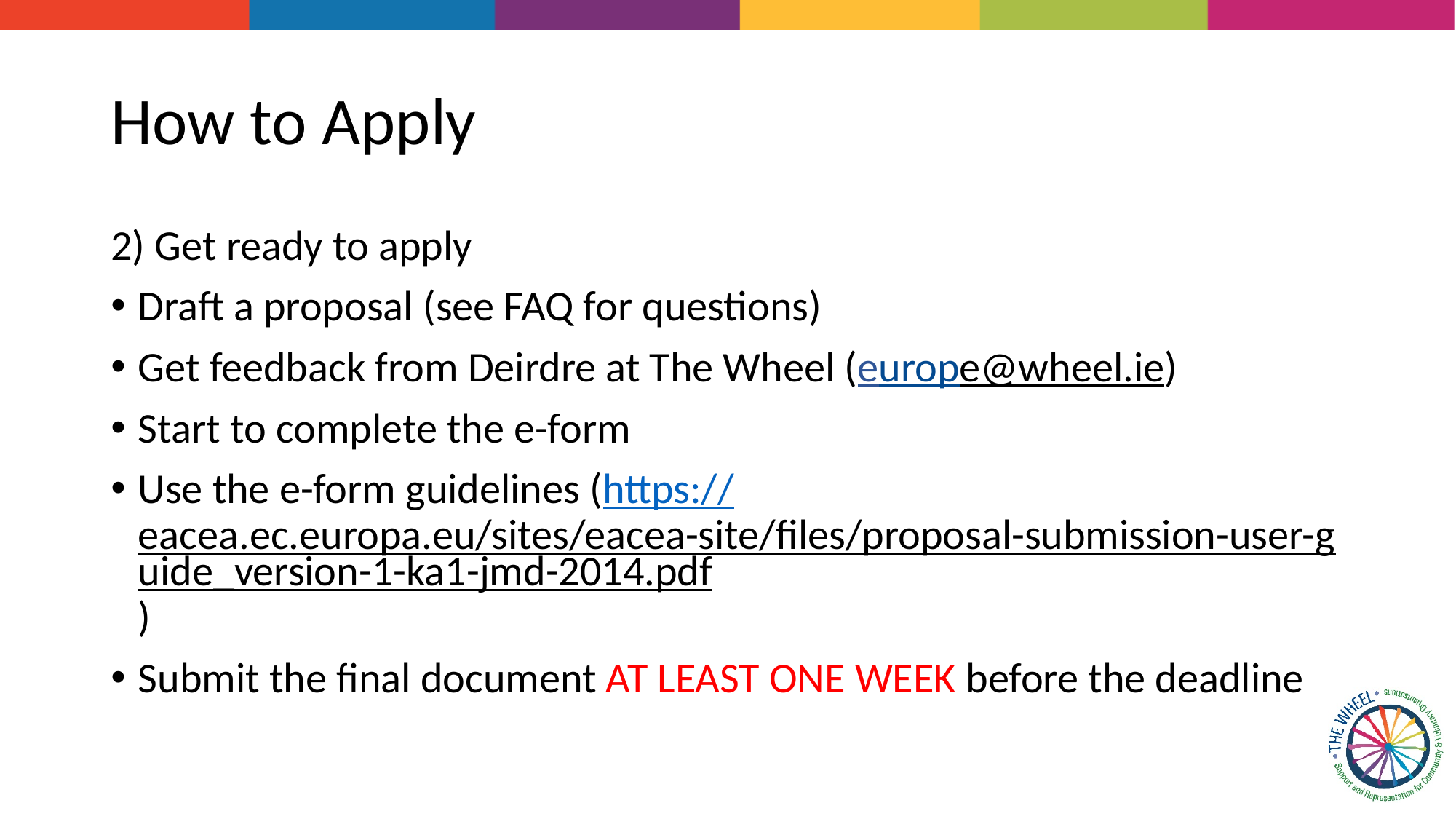

# How to Apply
2) Get ready to apply
Draft a proposal (see FAQ for questions)
Get feedback from Deirdre at The Wheel (europe@wheel.ie)
Start to complete the e-form
Use the e-form guidelines (https://eacea.ec.europa.eu/sites/eacea-site/files/proposal-submission-user-guide_version-1-ka1-jmd-2014.pdf)
Submit the final document AT LEAST ONE WEEK before the deadline